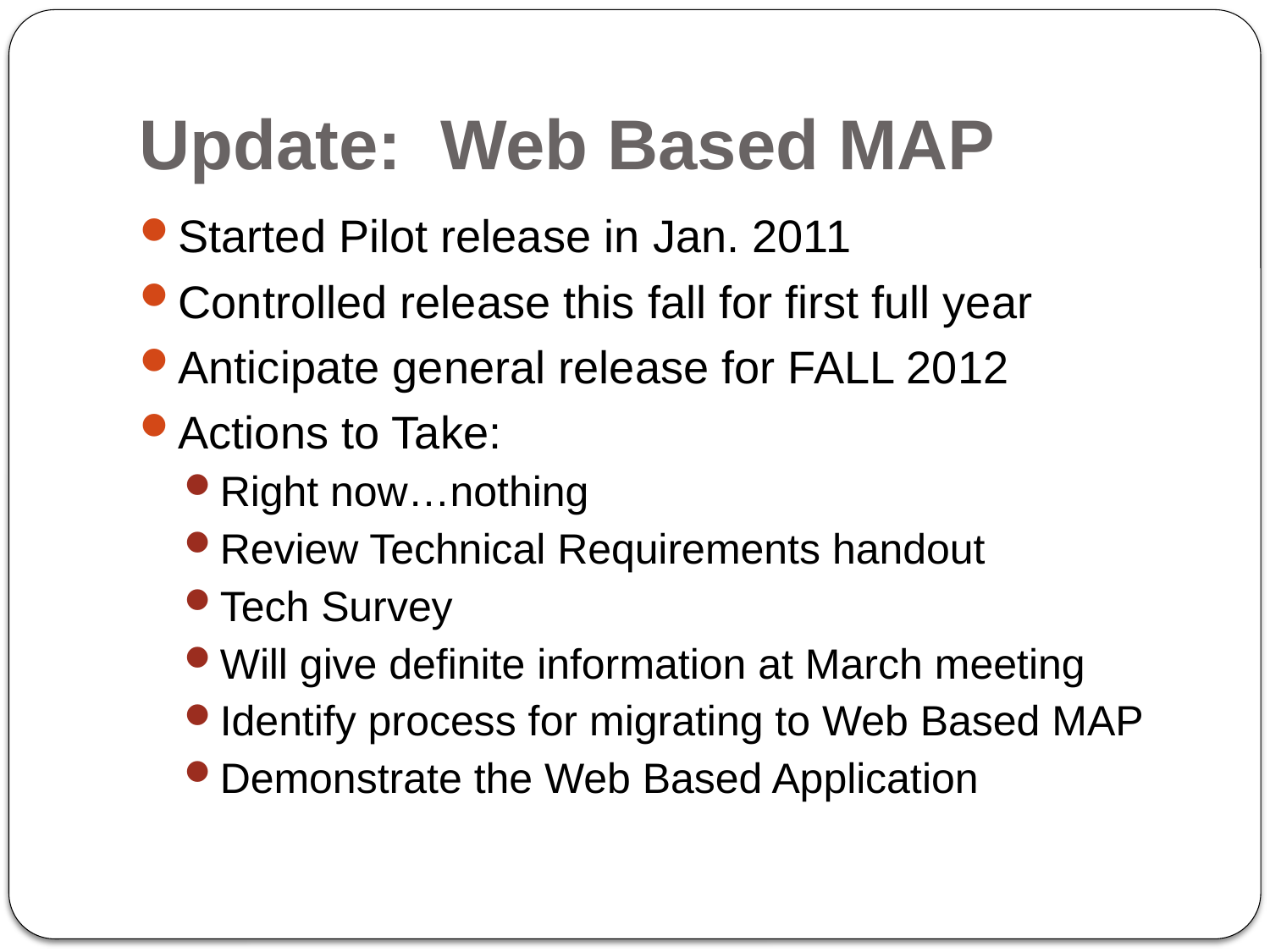

# Update:  Web Based MAP
Started Pilot release in Jan. 2011
Controlled release this fall for first full year
Anticipate general release for FALL 2012
Actions to Take:
Right now…nothing
Review Technical Requirements handout
Tech Survey
Will give definite information at March meeting
Identify process for migrating to Web Based MAP
Demonstrate the Web Based Application